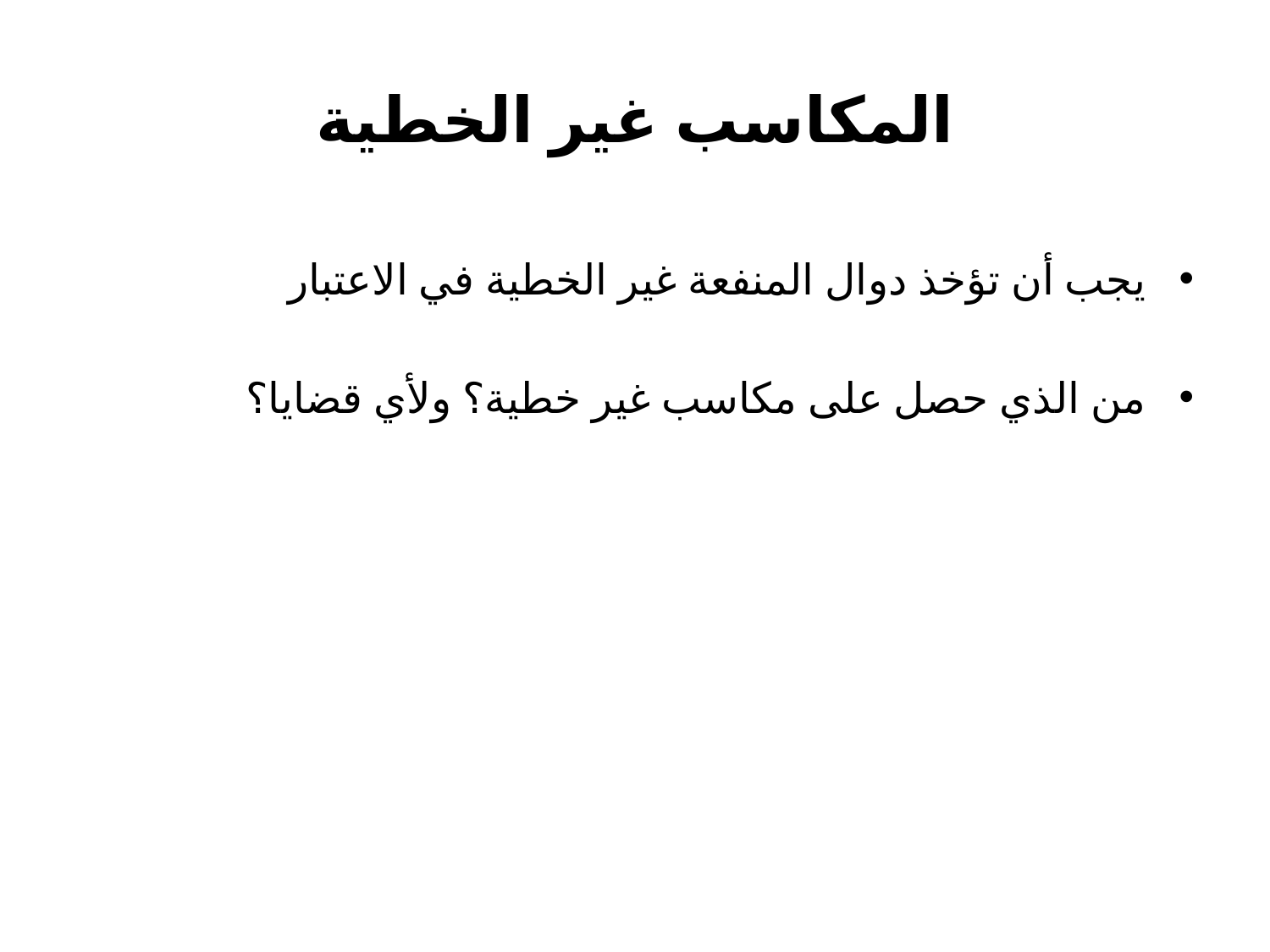

# المكاسب غير الخطية
يجب أن تؤخذ دوال المنفعة غير الخطية في الاعتبار

من الذي حصل على مكاسب غير خطية؟ ولأي قضايا؟